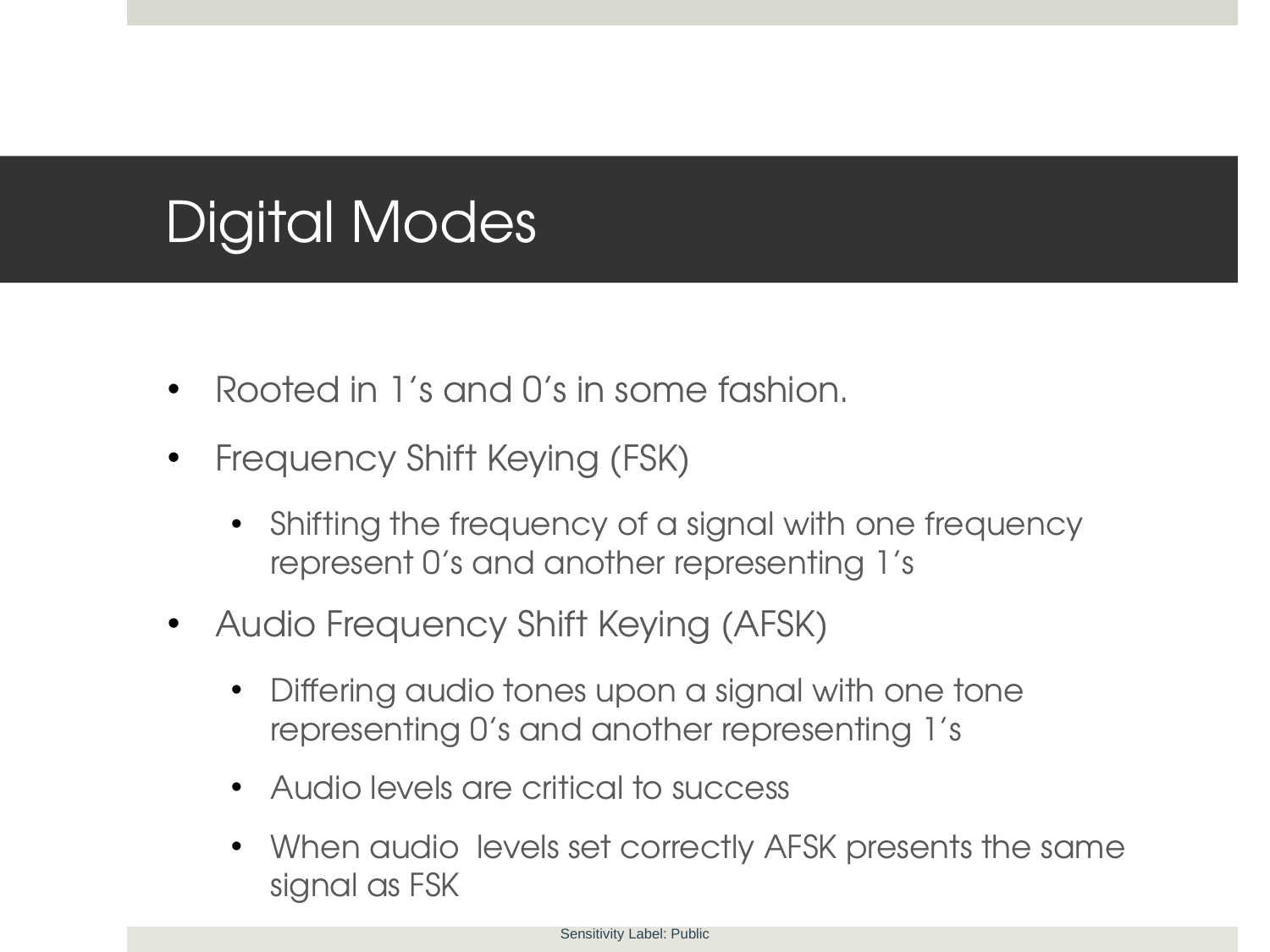

# Digital Modes
Rooted in 1’s and 0’s in some fashion.
Frequency Shift Keying (FSK)
Shifting the frequency of a signal with one frequency represent 0’s and another representing 1’s
Audio Frequency Shift Keying (AFSK)
Differing audio tones upon a signal with one tone representing 0’s and another representing 1’s
Audio levels are critical to success
When audio  levels set correctly AFSK presents the same signal as FSK